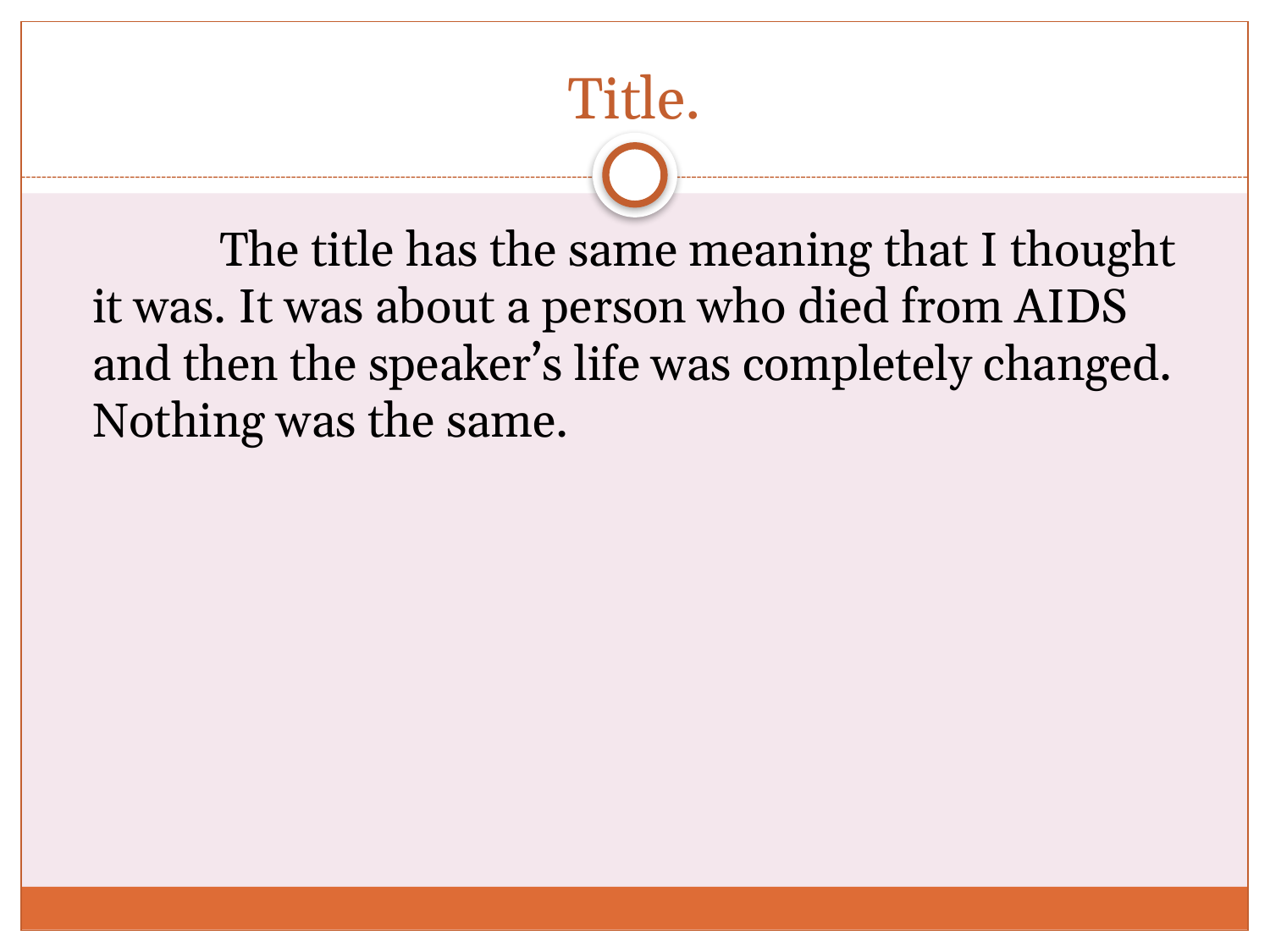

# Title.
 		The title has the same meaning that I thought it was. It was about a person who died from AIDS and then the speaker’s life was completely changed. Nothing was the same.